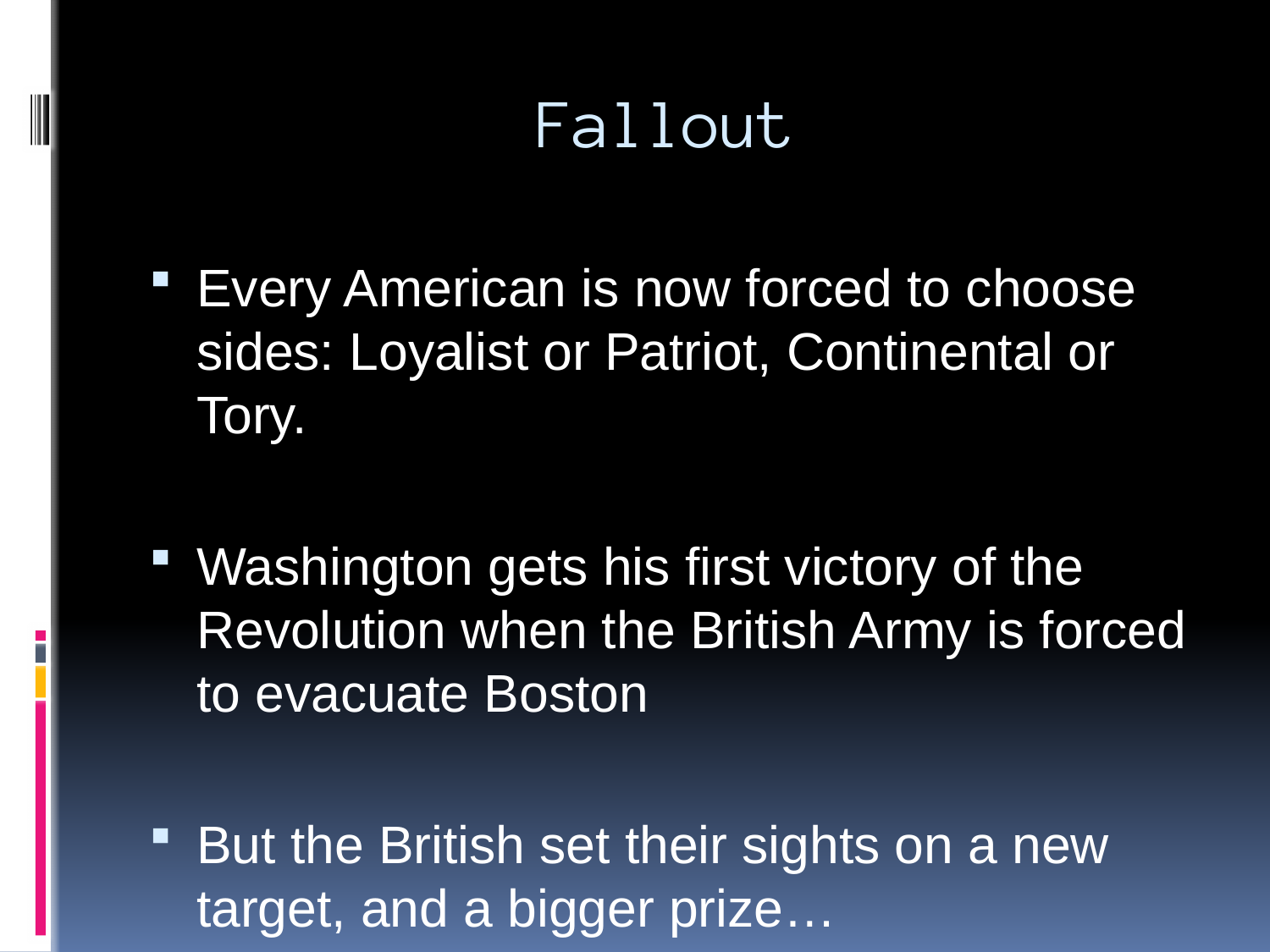

# Fallout
Every American is now forced to choose sides: Loyalist or Patriot, Continental or Tory.

Washington gets his first victory of the Revolution when the British Army is forced to evacuate Boston

But the British set their sights on a new target, and a bigger prize…